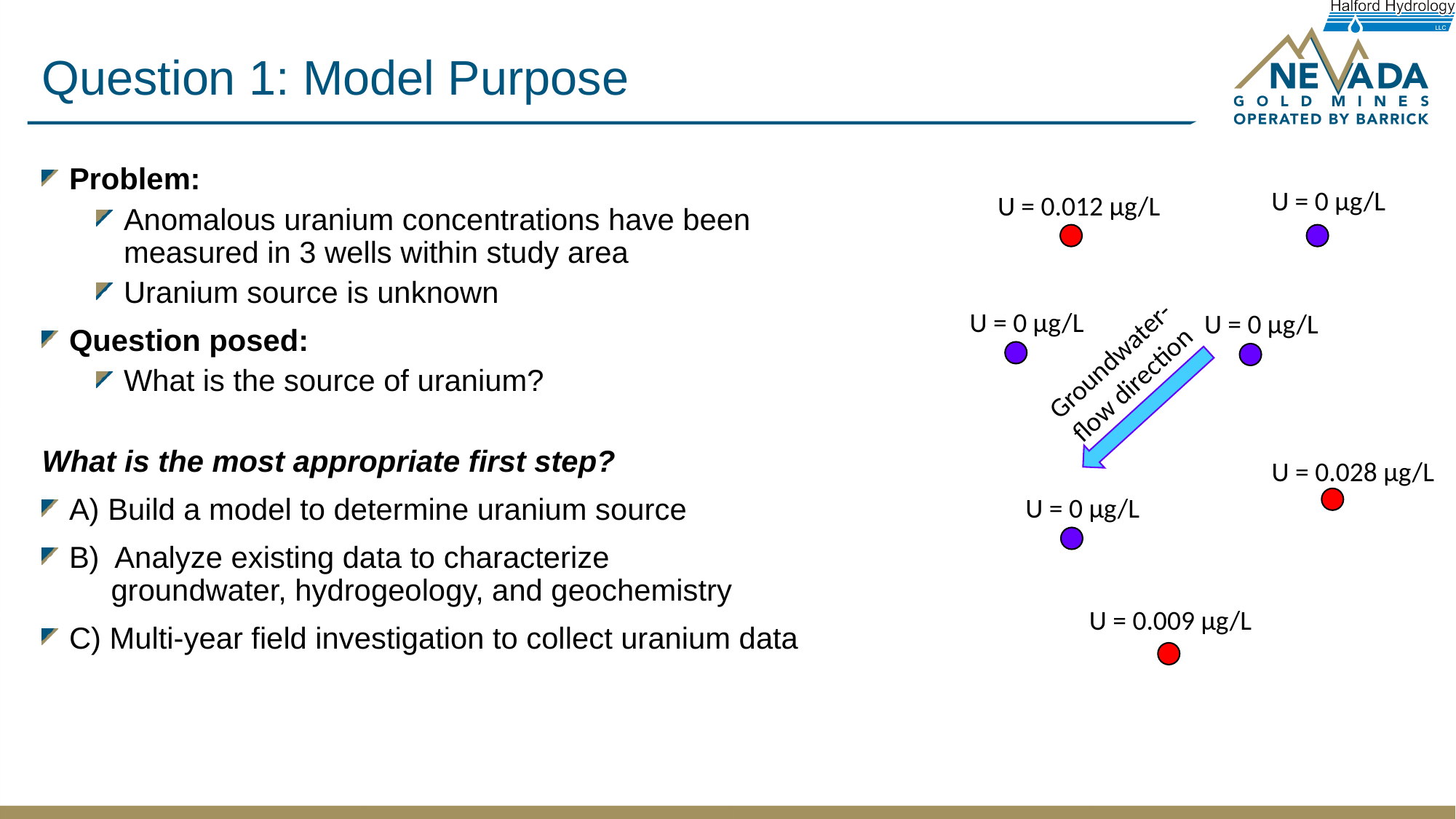

# Question 1: Model Purpose
Problem:
Anomalous uranium concentrations have been measured in 3 wells within study area
Uranium source is unknown
Question posed:
What is the source of uranium?
What is the most appropriate first step?
A) Build a model to determine uranium source
B)  Analyze existing data to characterize
     groundwater, hydrogeology, and geochemistry
C) Multi-year field investigation to collect uranium data
U = 0 µg/L
U = 0.012 µg/L

U = 0 µg/L
U = 0 µg/L

Groundwater-flow direction

U = 0.028 µg/L
U = 0 µg/L

U = 0.009 µg/L